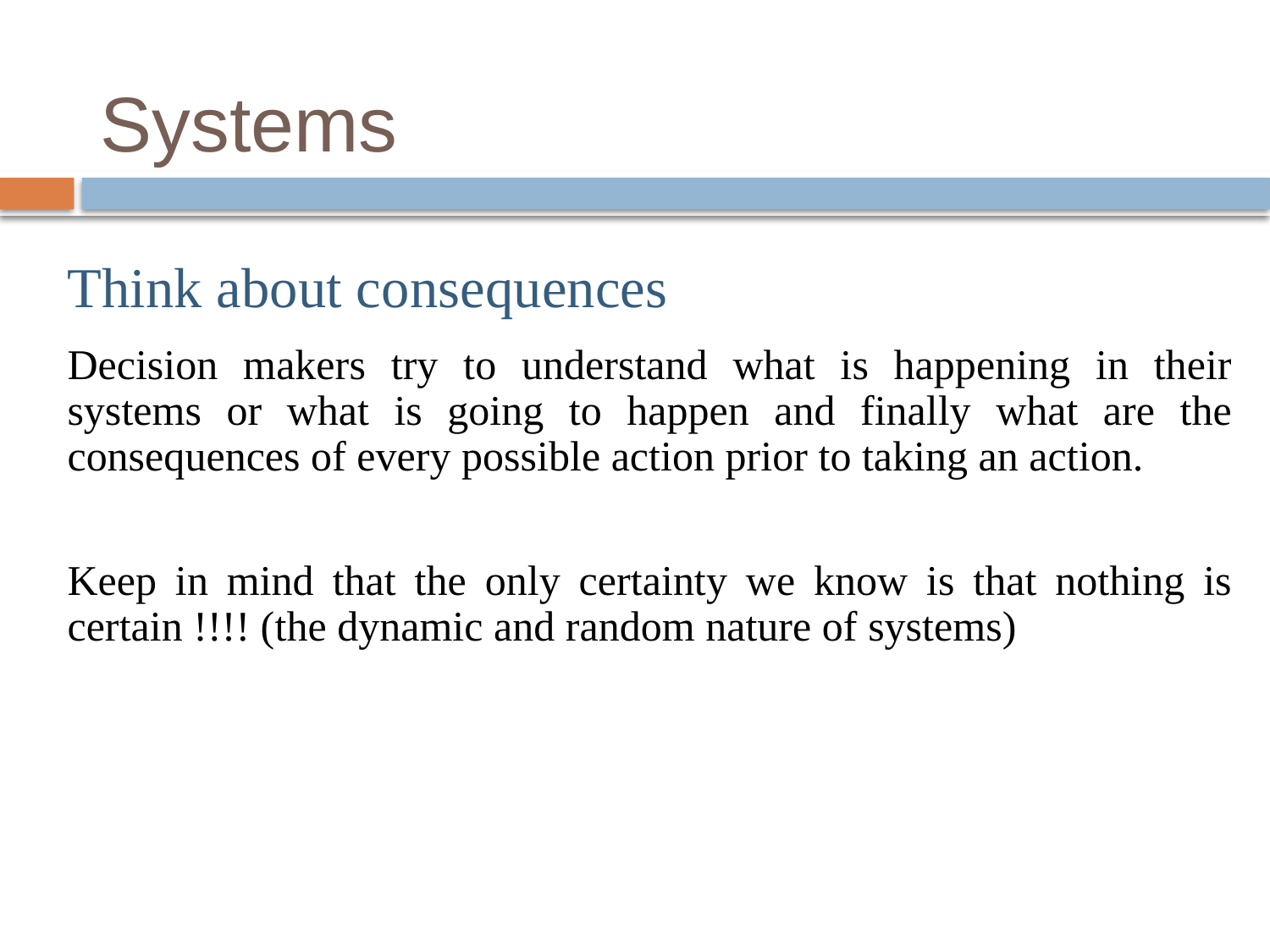

# Systems
Think about consequences
Decision makers try to understand what is happening in their systems or what is going to happen and finally what are the consequences of every possible action prior to taking an action.

Keep in mind that the only certainty we know is that nothing is certain !!!! (the dynamic and random nature of systems)